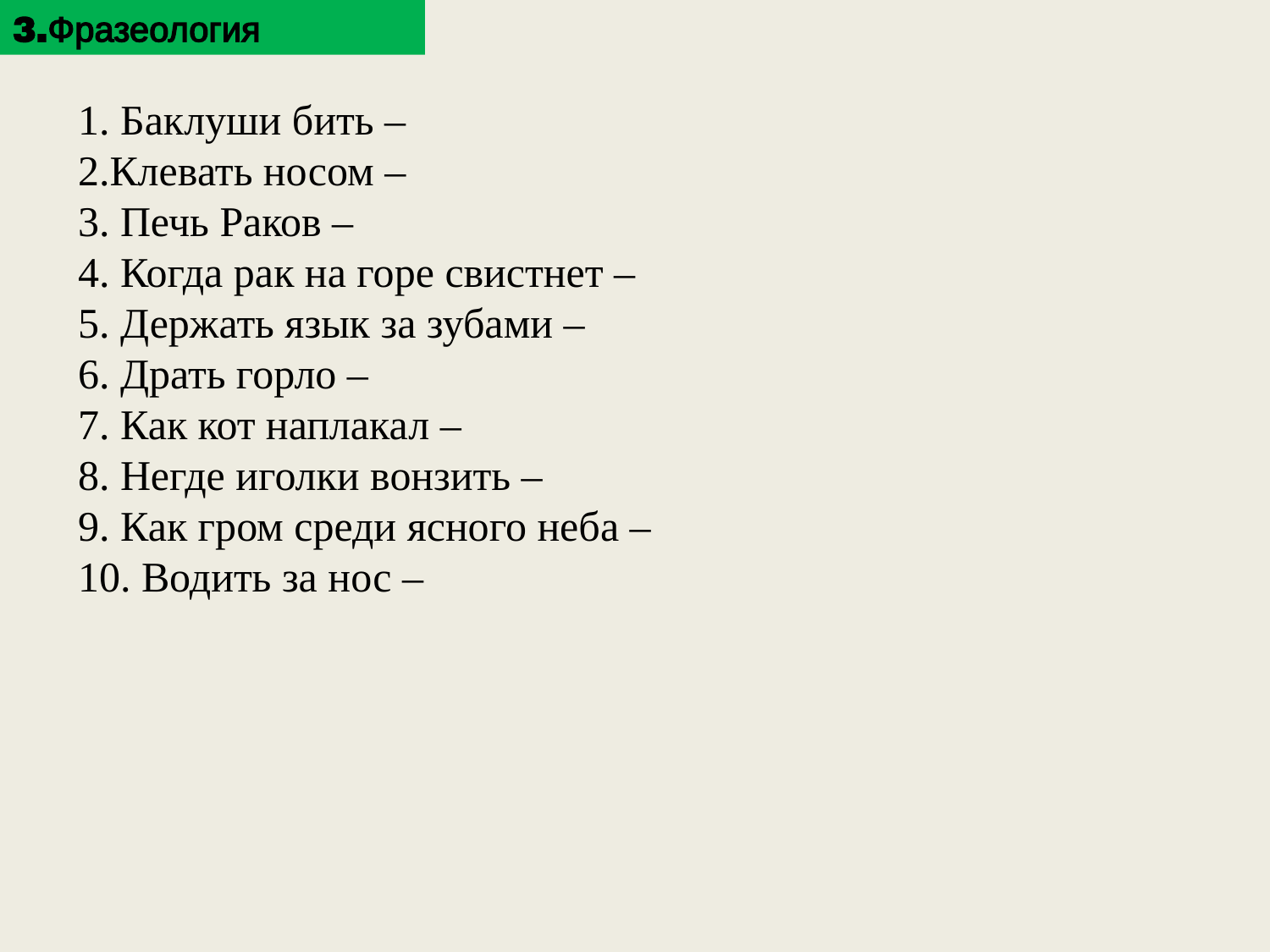

3.Фразеология
 1. Баклуши бить –
 2.Клевать носом –
 3. Печь Раков –
 4. Когда рак на горе свистнет –
 5. Держать язык за зубами –
 6. Драть горло –
 7. Как кот наплакал –
 8. Негде иголки вонзить –
 9. Как гром среди ясного неба –
 10. Водить за нос –